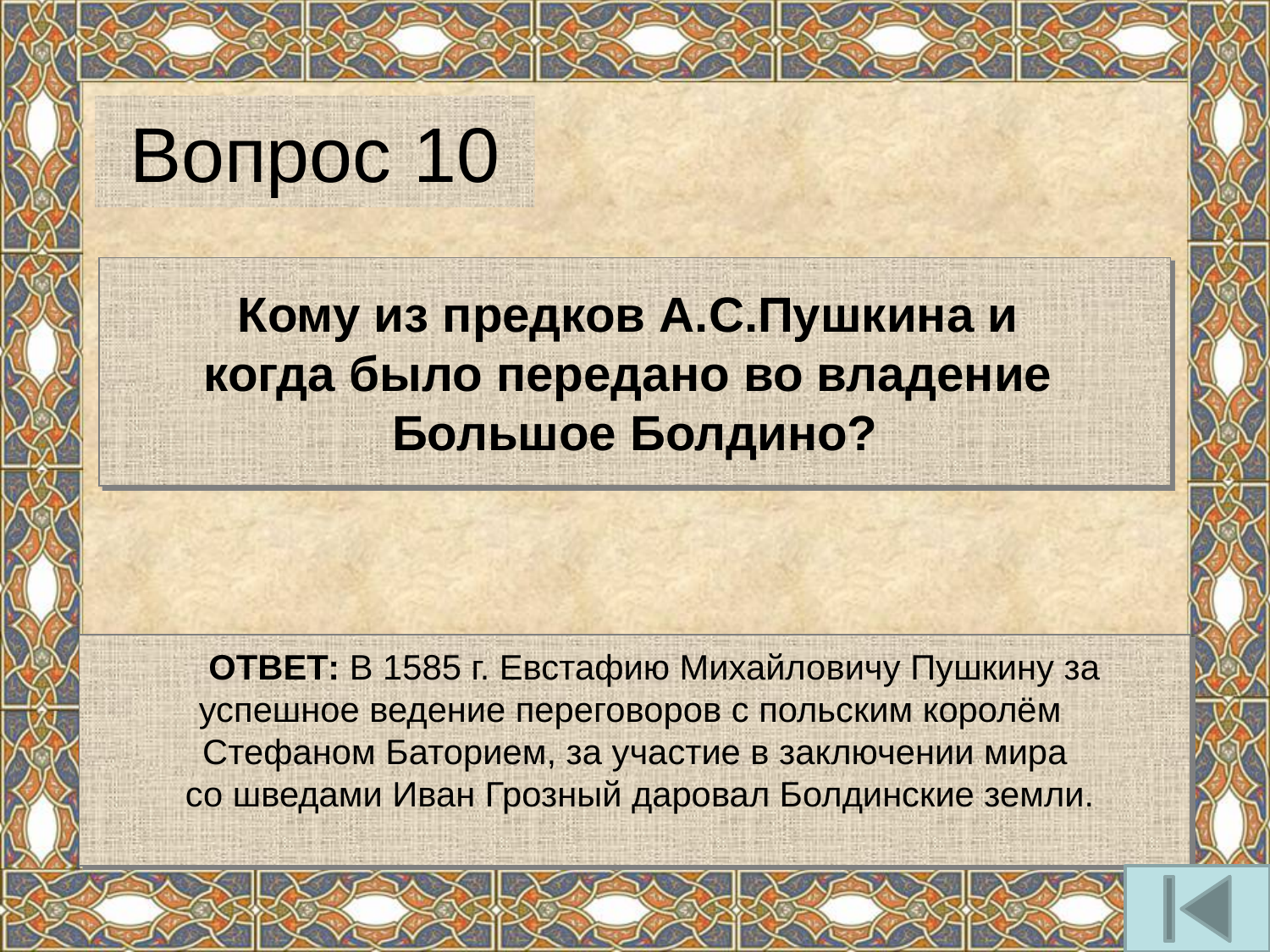

# Вопрос 10
Кому из предков А.С.Пушкина и
когда было передано во владение
Большое Болдино?

     ОТВЕТ: В 1585 г. Евстафию Михайловичу Пушкину за
успешное ведение переговоров с польским королём
Стефаном Баторием, за участие в заключении мира
 со шведами Иван Грозный даровал Болдинские земли.